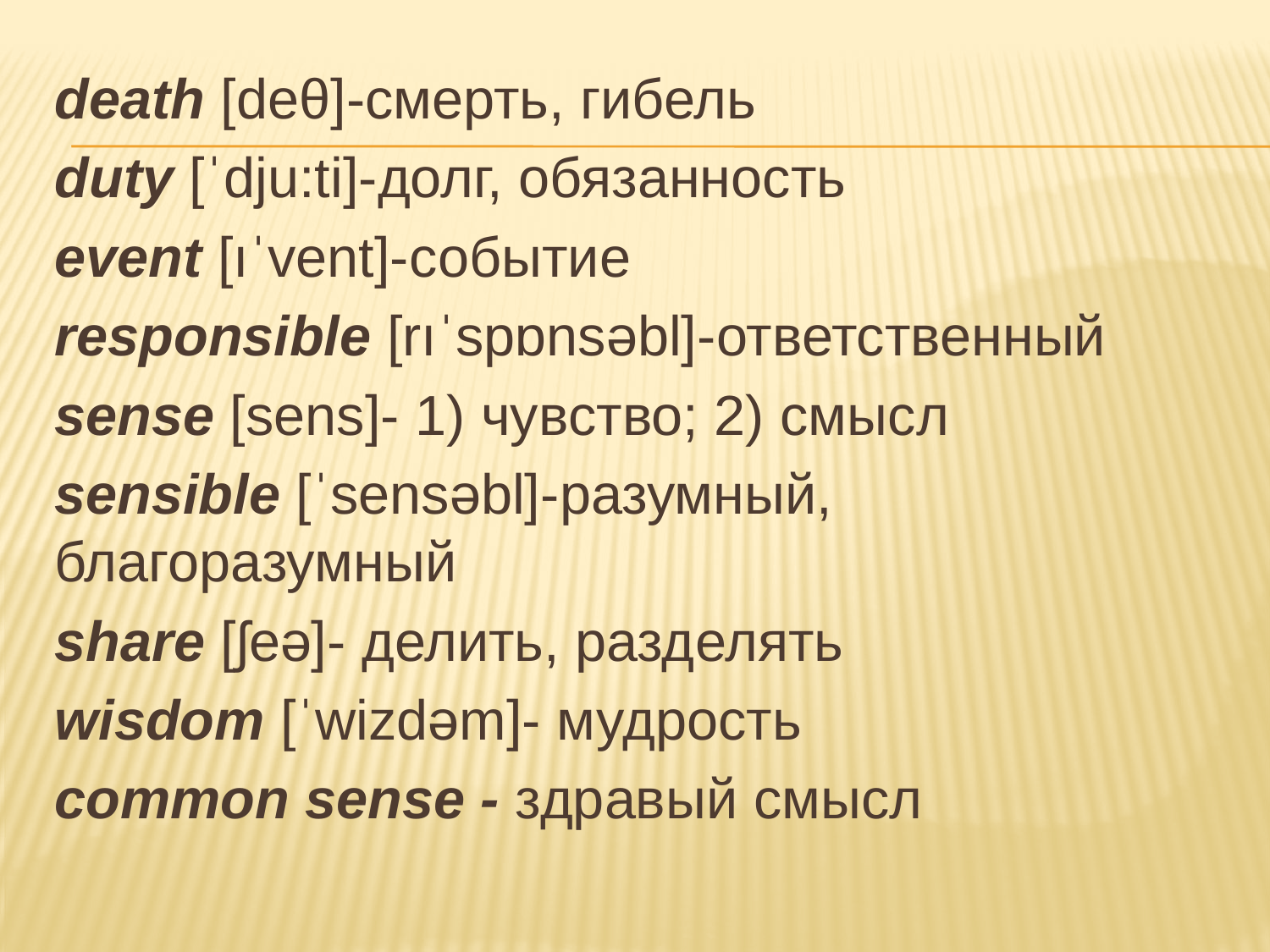

death [deθ]-смерть, гибель
duty [ˈdju:ti]-долг, обязанность
event [ıˈvent]-событие
responsible [rıˈspɒnsəbl]-ответственный
sense [sens]- 1) чувство; 2) смысл
sensible [ˈsensəbl]-разумный, благоразумный
share [ʃeə]- делить, разделять
wisdom [ˈwizdəm]- мудрость
common sense - здравый смысл